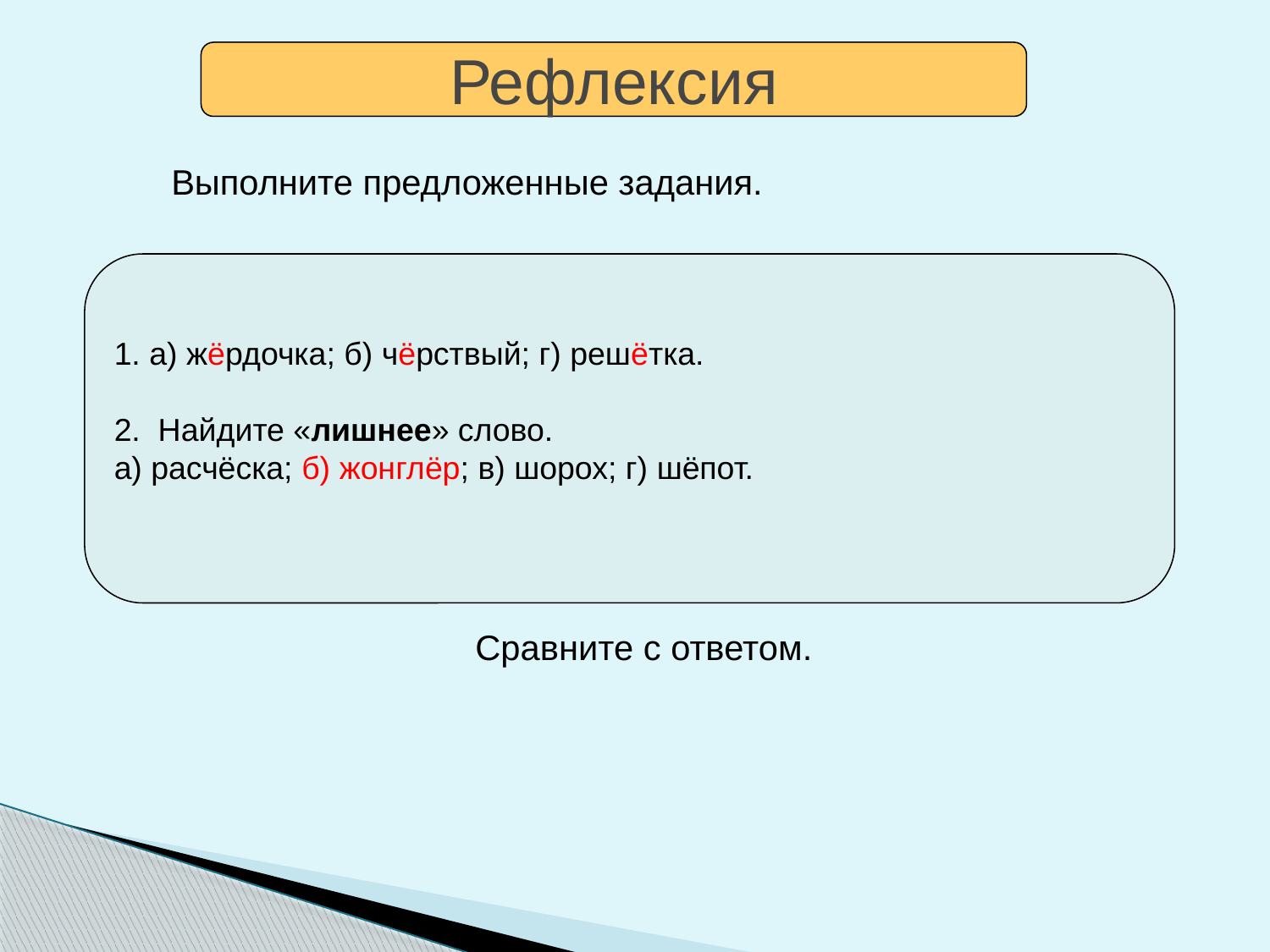

Рефлексия
Выполните предложенные задания.

1. а) жёрдочка; б) чёрствый; г) решётка.

2.  Найдите «лишнее» слово.
а) расчёска; б) жонглёр; в) шорох; г) шёпот.

1. Какую букву выбрать: Ё или О?
а) щ…голь б) ч…рствый в) ч…порный г) реш…тка
Выпишите только слова с Ё.

2. Найдите «лишнее» слово.
а) расчёска, б) жонглёр, в) шорох, г) шёпот.

    Сравните с ответом.